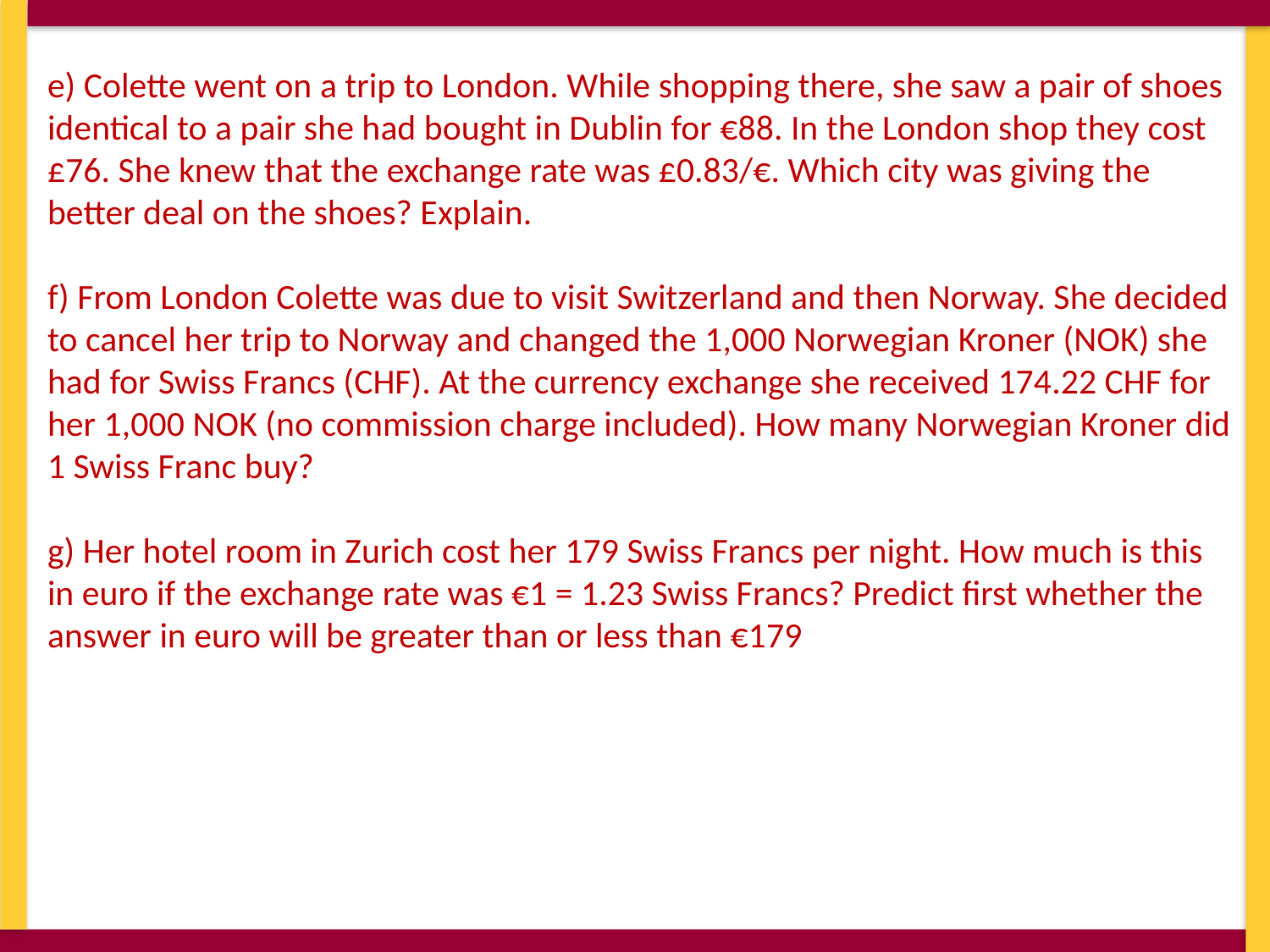

e) Colette went on a trip to London. While shopping there, she saw a pair of shoes identical to a pair she had bought in Dublin for €88. In the London shop they cost £76. She knew that the exchange rate was £0.83/€. Which city was giving the better deal on the shoes? Explain.

f) From London Colette was due to visit Switzerland and then Norway. She decided to cancel her trip to Norway and changed the 1,000 Norwegian Kroner (NOK) she had for Swiss Francs (CHF). At the currency exchange she received 174.22 CHF for her 1,000 NOK (no commission charge included). How many Norwegian Kroner did 1 Swiss Franc buy?

g) Her hotel room in Zurich cost her 179 Swiss Francs per night. How much is this in euro if the exchange rate was €1 = 1.23 Swiss Francs? Predict first whether the answer in euro will be greater than or less than €179